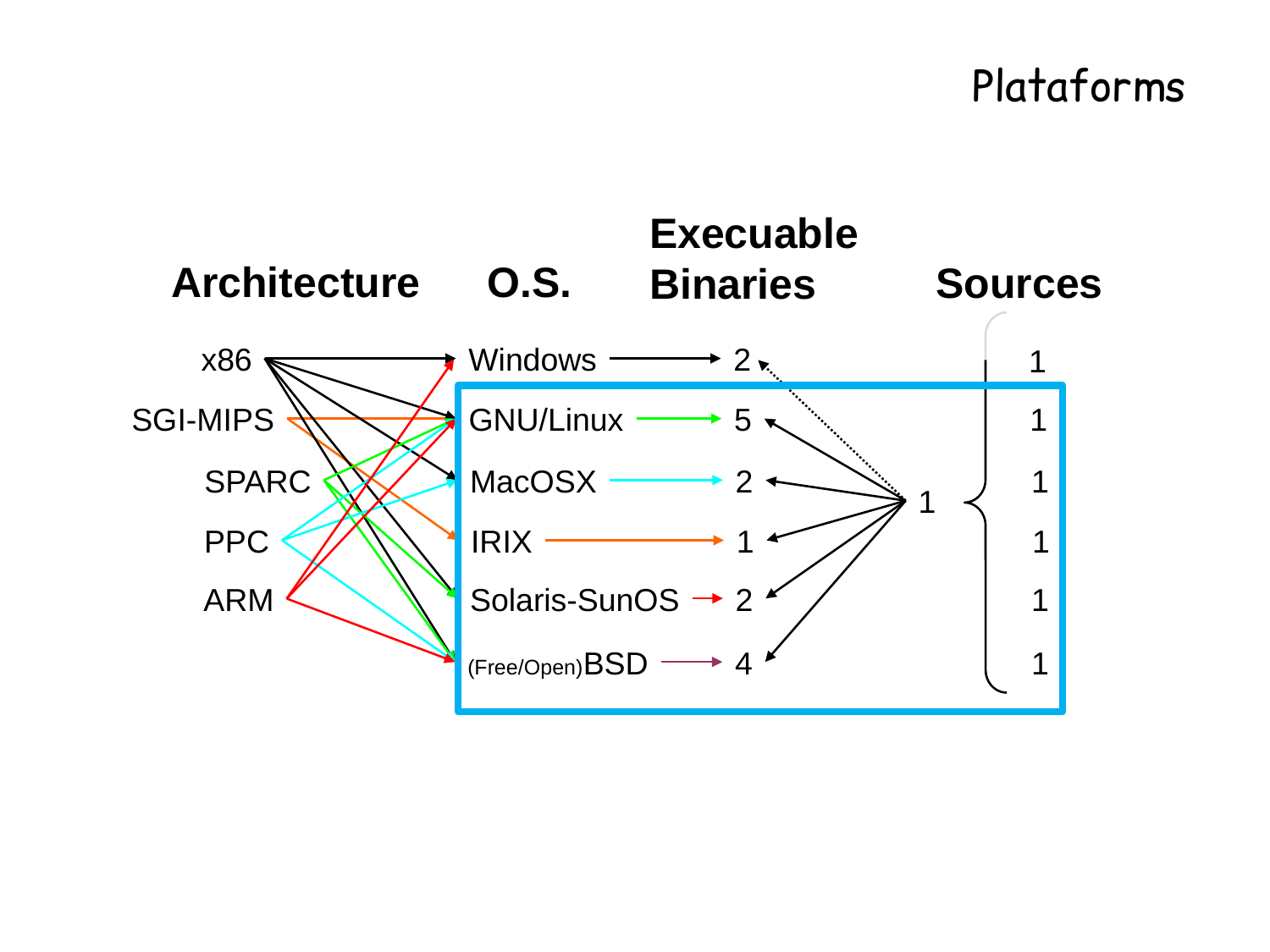

Plataforms
Execuable
Binaries
2
5
2
1
2
4
Architecture	       O.S.
Sources
1
1
1
1
1
1

1
x86
Windows

SGI-MIPS
GNU/Linux
SPARC
MacOSX
PPC
IRIX
Solaris-SunOS
ARM
(Free/Open)BSD